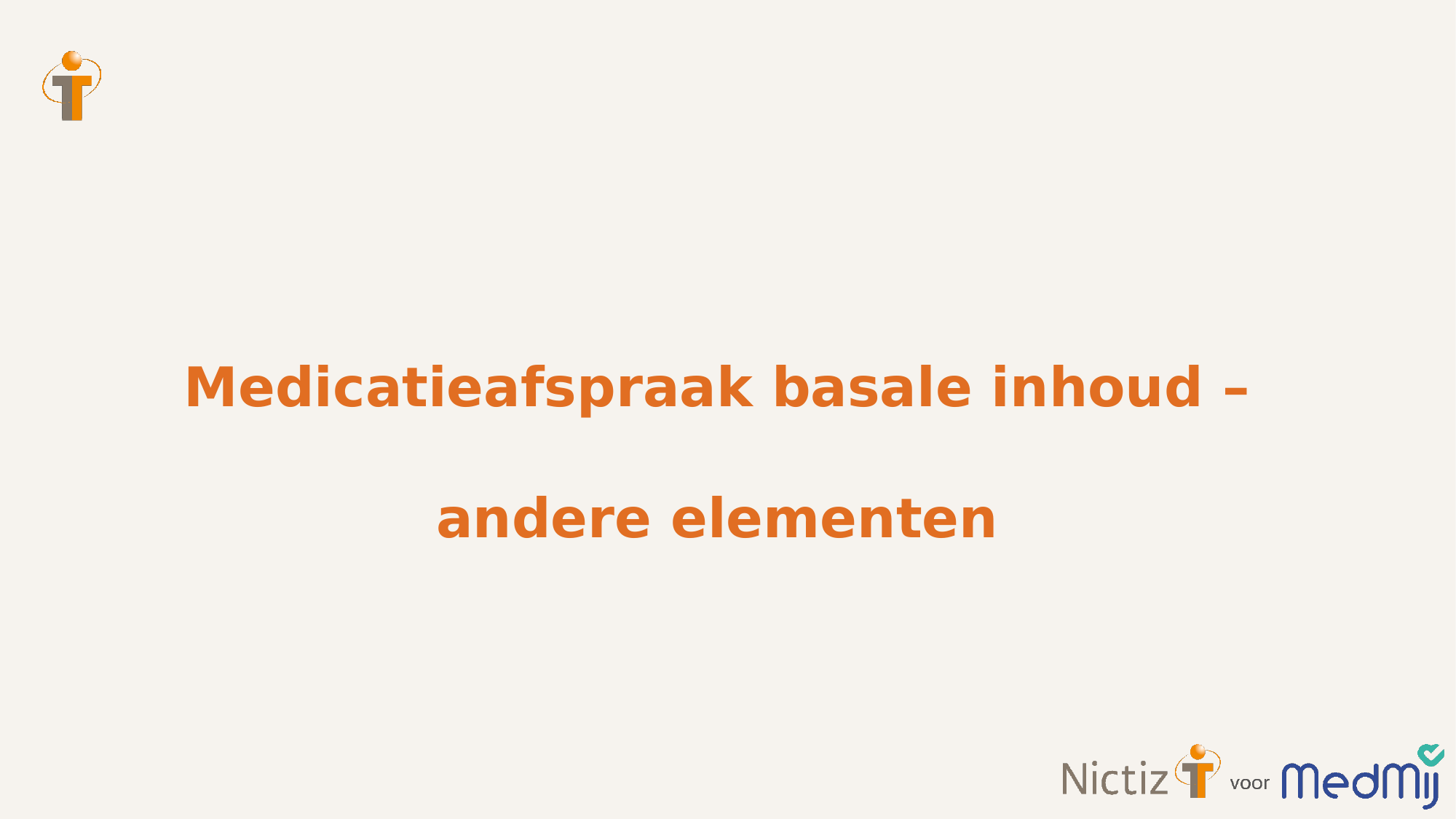

# Medicatieafspraak basale inhoud – andere elementen